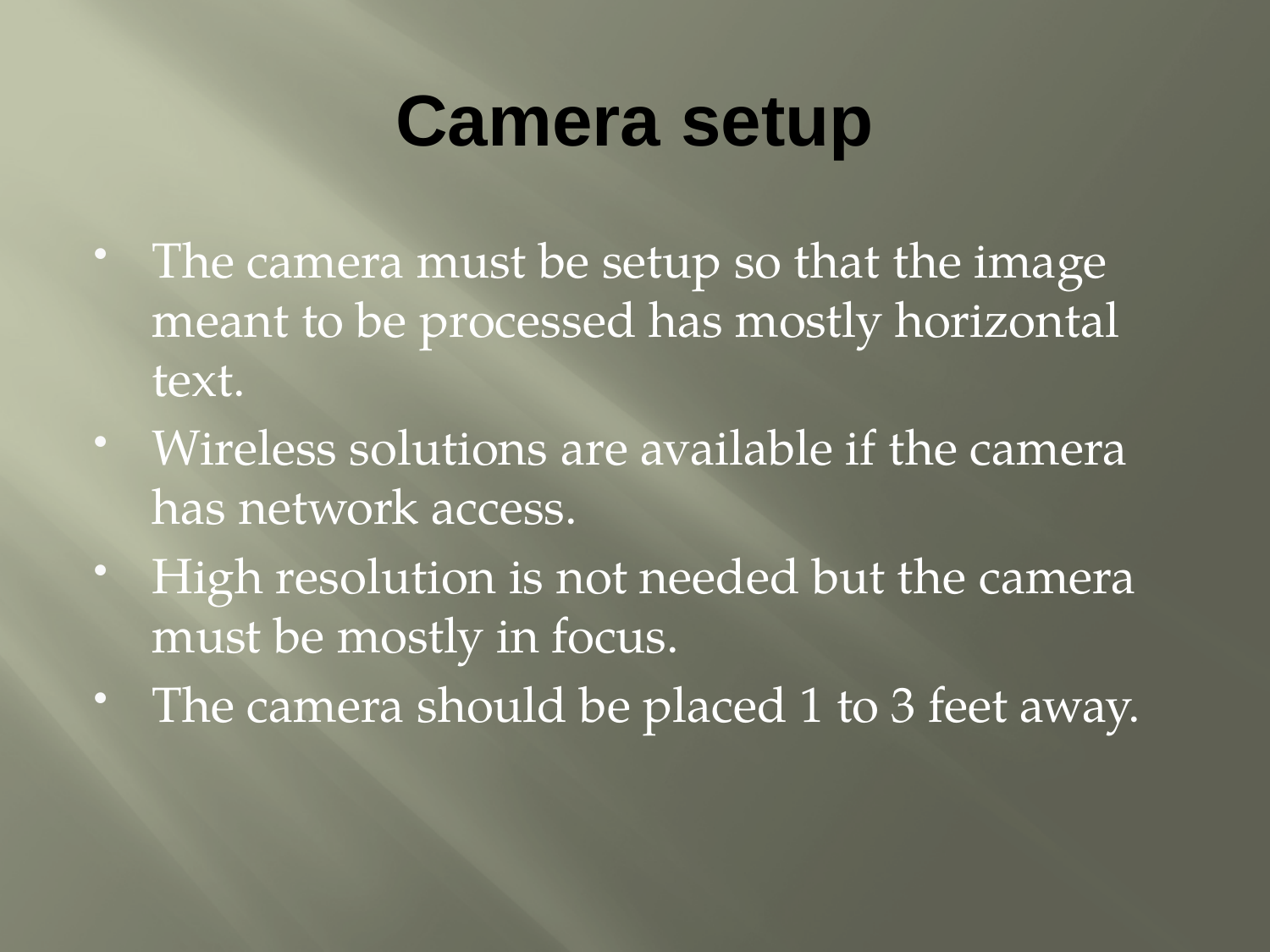

# Camera setup
The camera must be setup so that the image meant to be processed has mostly horizontal text.
Wireless solutions are available if the camera has network access.
High resolution is not needed but the camera must be mostly in focus.
The camera should be placed 1 to 3 feet away.